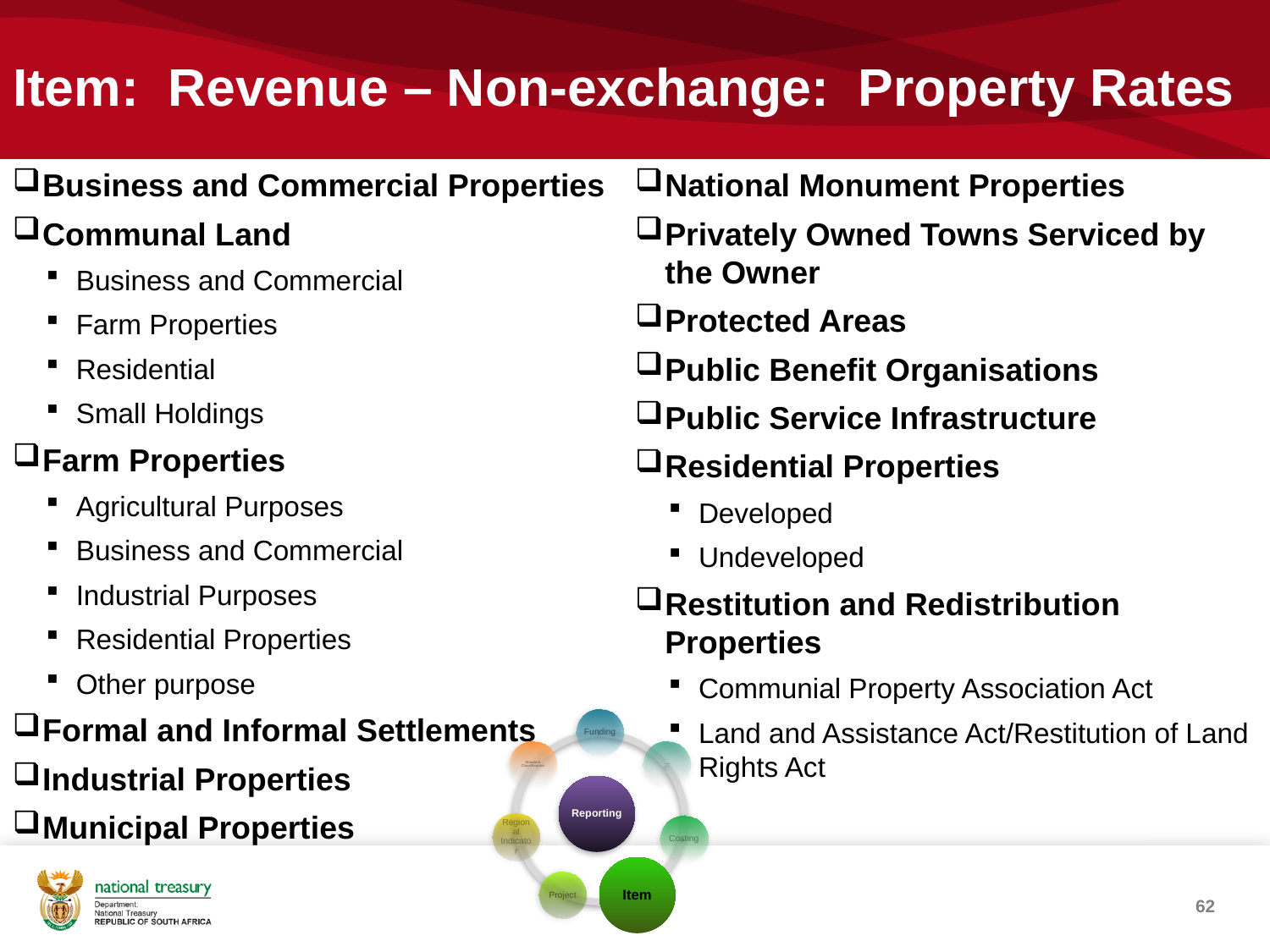

# Item:  Revenue – Non-exchange:  Property Rates
Business and Commercial Properties
Communal Land
Business and Commercial
Farm Properties
Residential
Small Holdings
Farm Properties
Agricultural Purposes
Business and Commercial
Industrial Purposes
Residential Properties
Other purpose
Formal and Informal Settlements
Industrial Properties
Municipal Properties

National Monument Properties
Privately Owned Towns Serviced by the Owner
Protected Areas
Public Benefit Organisations
Public Service Infrastructure
Residential Properties
Developed
Undeveloped
Restitution and Redistribution Properties
Communial Property Association Act
Land and Assistance Act/Restitution of Land Rights Act

Reporting
Funding
Function
Costing
Item
Project
Regional Indicator
Standard Classification
62